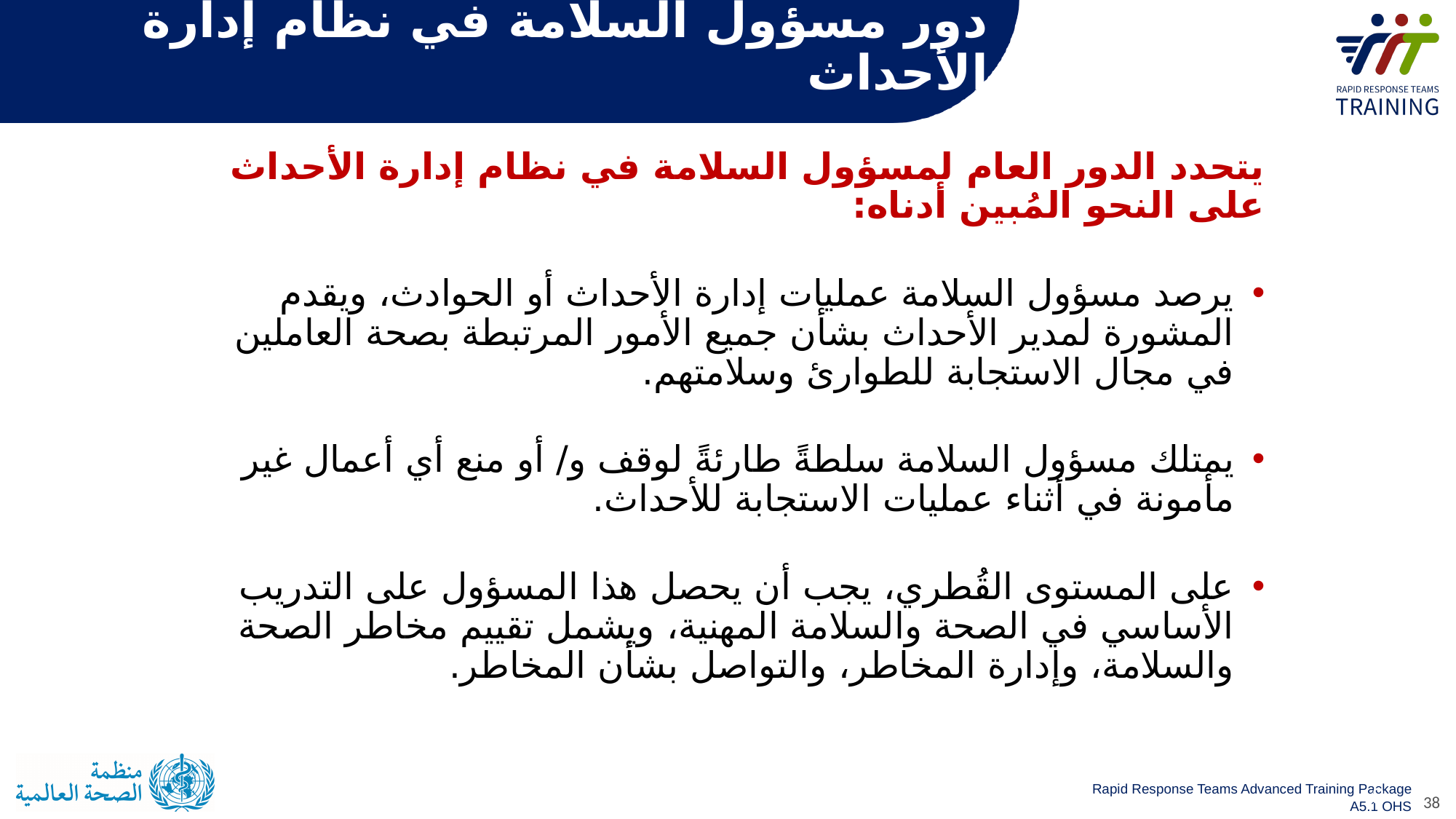

دور مسؤول السلامة في نظام إدارة الأحداث
يتحدد الدور العام لمسؤول السلامة في نظام إدارة الأحداث على النحو المُبين أدناه:

يرصد مسؤول السلامة عمليات إدارة الأحداث أو الحوادث، ويقدم المشورة لمدير الأحداث بشأن جميع الأمور المرتبطة بصحة العاملين في مجال الاستجابة للطوارئ وسلامتهم.

يمتلك مسؤول السلامة سلطةً طارئةً لوقف و/ أو منع أي أعمال غير مأمونة في أثناء عمليات الاستجابة للأحداث.

على المستوى القُطري، يجب أن يحصل هذا المسؤول على التدريب الأساسي في الصحة والسلامة المهنية، ويشمل تقييم مخاطر الصحة والسلامة، وإدارة المخاطر، والتواصل بشأن المخاطر.
38